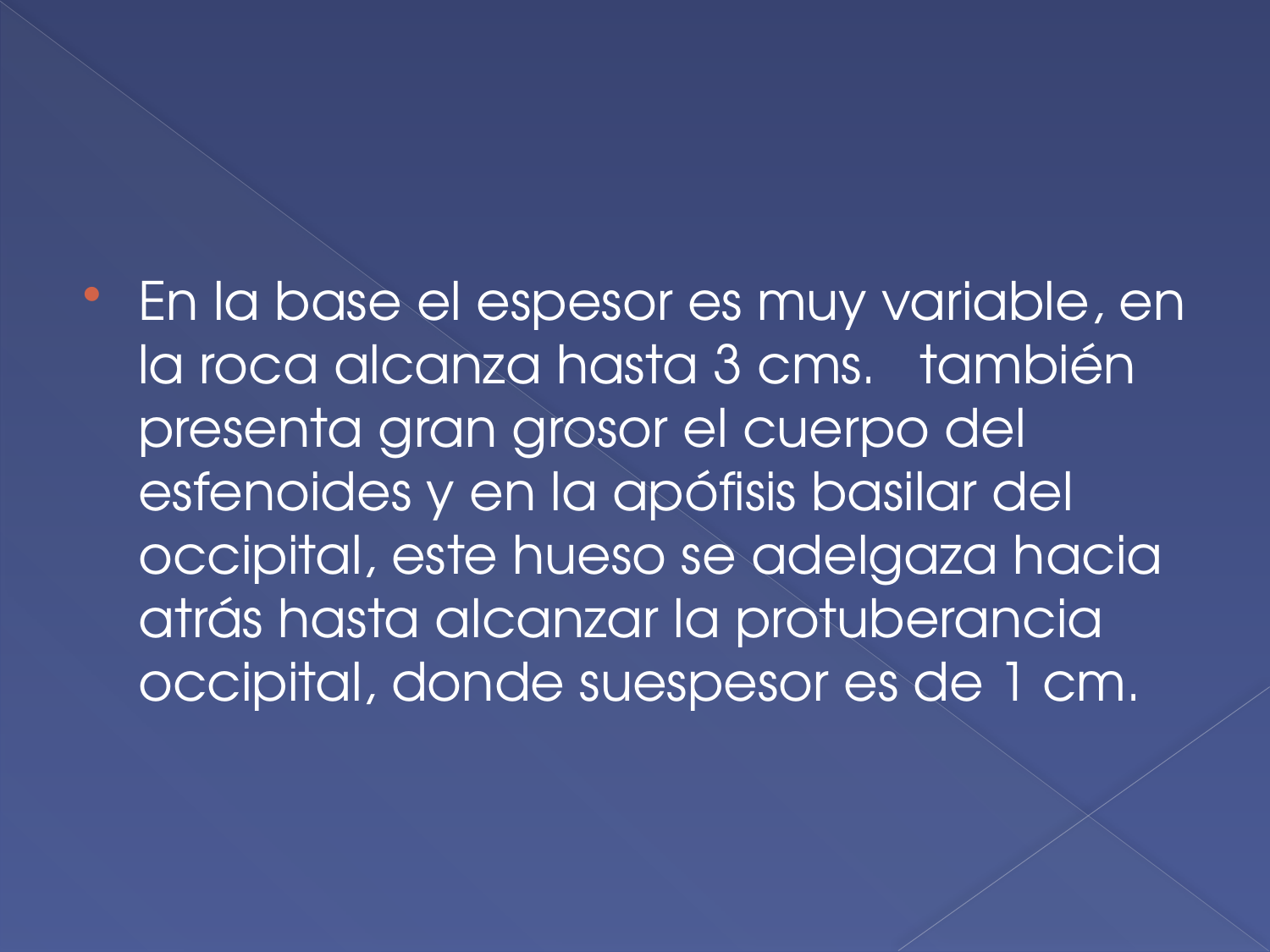

#
En la base el espesor es muy variable, en la roca alcanza hasta 3 cms.   también presenta gran grosor el cuerpo del esfenoides y en la apófisis basilar del occipital, este hueso se adelgaza hacia atrás hasta alcanzar la protuberancia occipital, donde suespesor es de 1 cm.